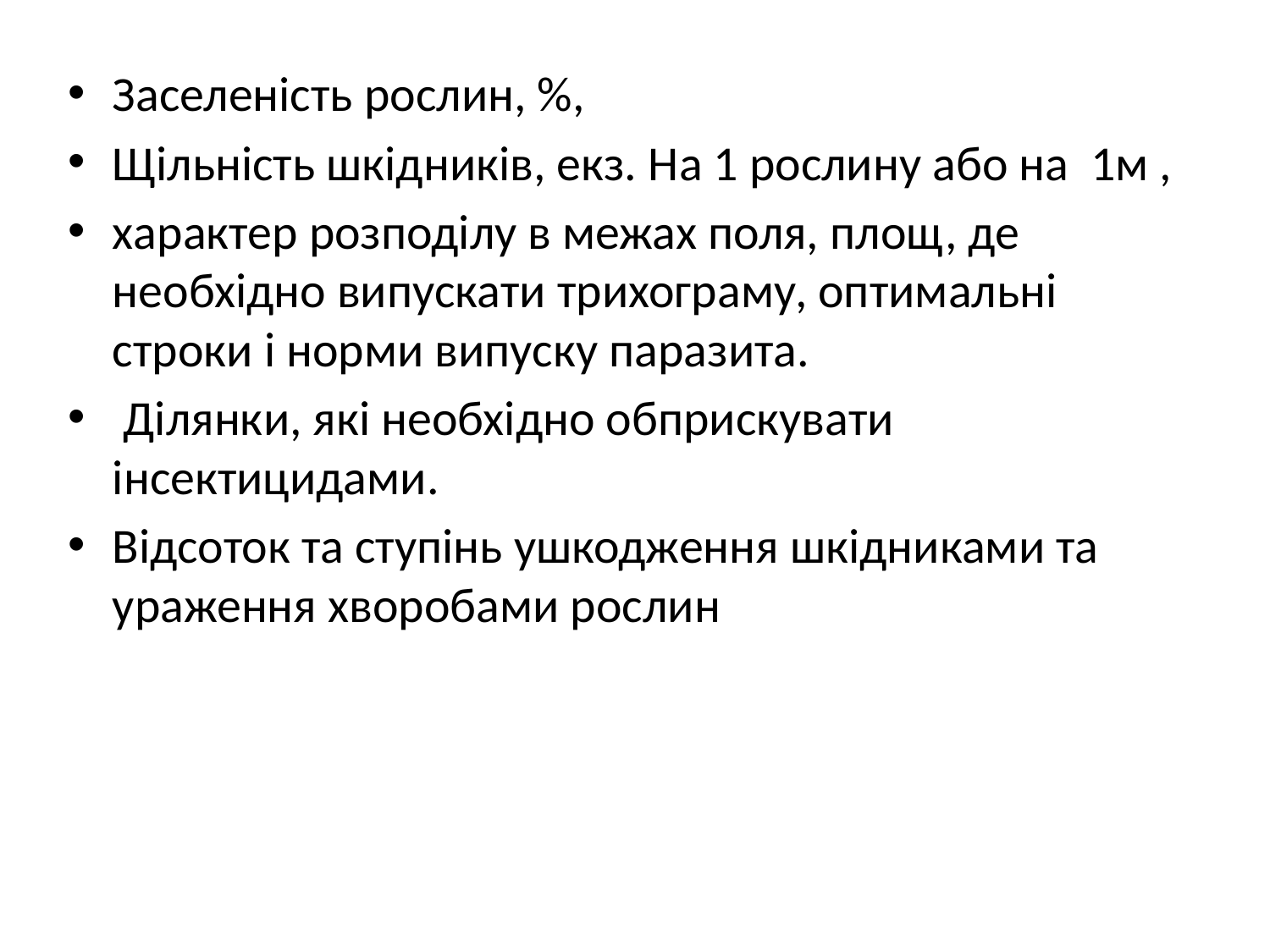

Заселеність рослин, %,
Щільність шкідників, екз. На 1 рослину або на  1м ,
характер розподілу в межах поля, площ, де необхідно випускати трихограму, оптимальні строки і норми випуску паразита.
 Ділянки, які необхідно обприскувати інсектицидами.
Відсоток та ступінь ушкодження шкідниками та ураження хворобами рослин